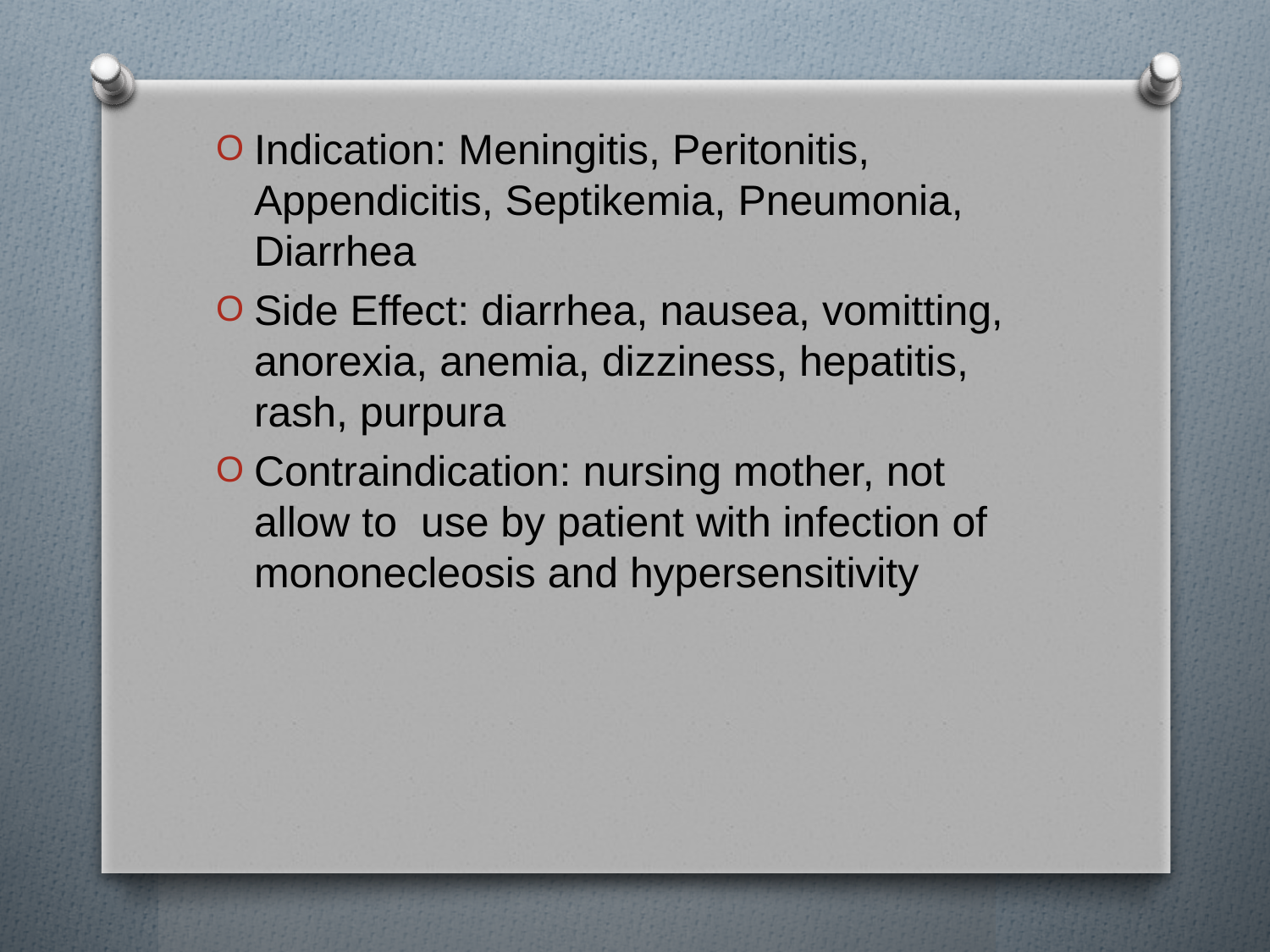

Indication: Meningitis, Peritonitis, Appendicitis, Septikemia, Pneumonia, Diarrhea
Side Effect: diarrhea, nausea, vomitting, anorexia, anemia, dizziness, hepatitis, rash, purpura
Contraindication: nursing mother, not allow to  use by patient with infection of mononecleosis and hypersensitivity